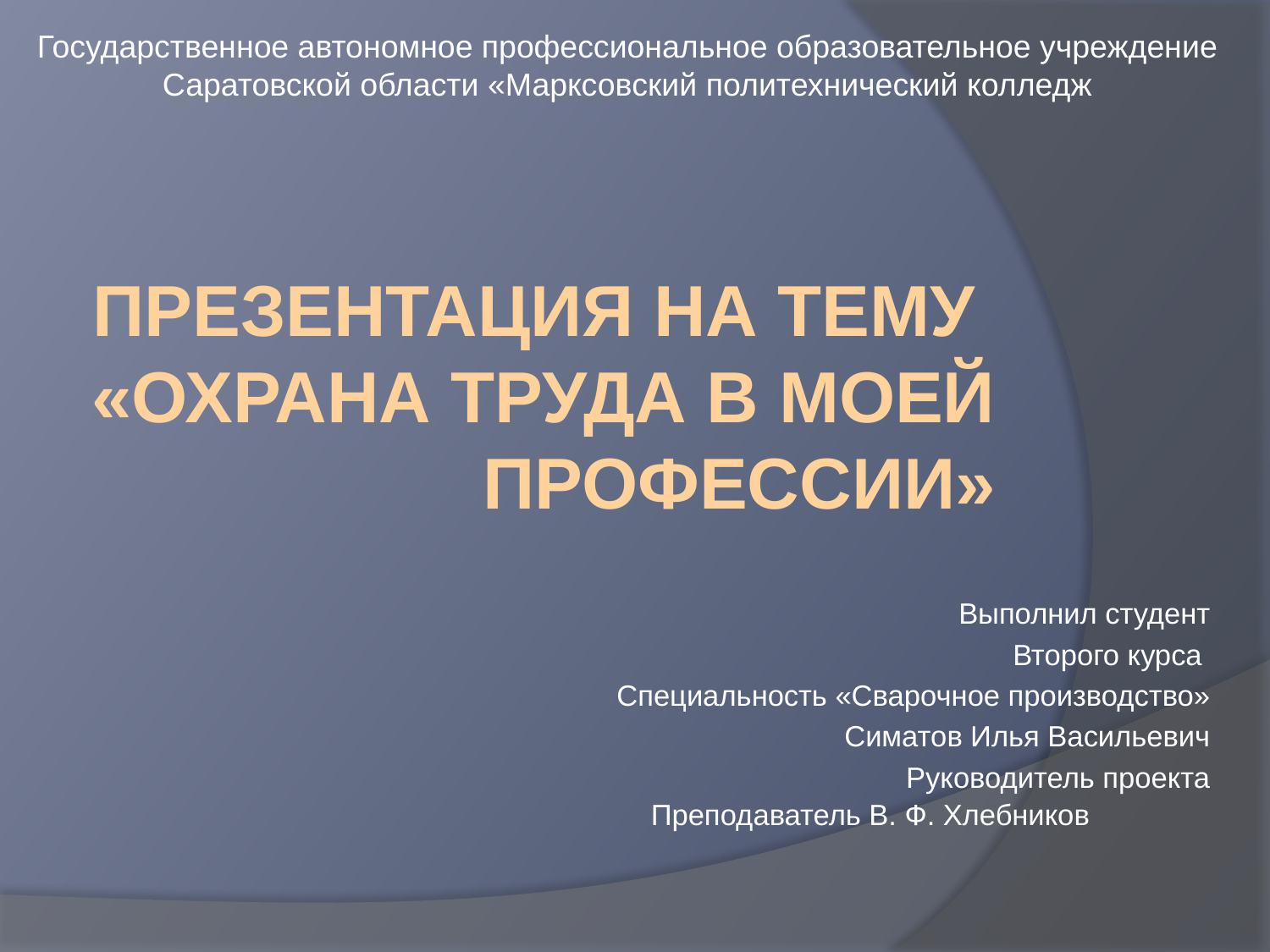

Государственное автономное профессиональное образовательное учреждение
Саратовской области «Марксовский политехнический колледж
# Презентация на тему «Охрана труда в моей профессии»
Выполнил студент
Второго курса
Специальность «Сварочное производство»
Симатов Илья Васильевич
Руководитель проекта
Преподаватель В. Ф. Хлебников